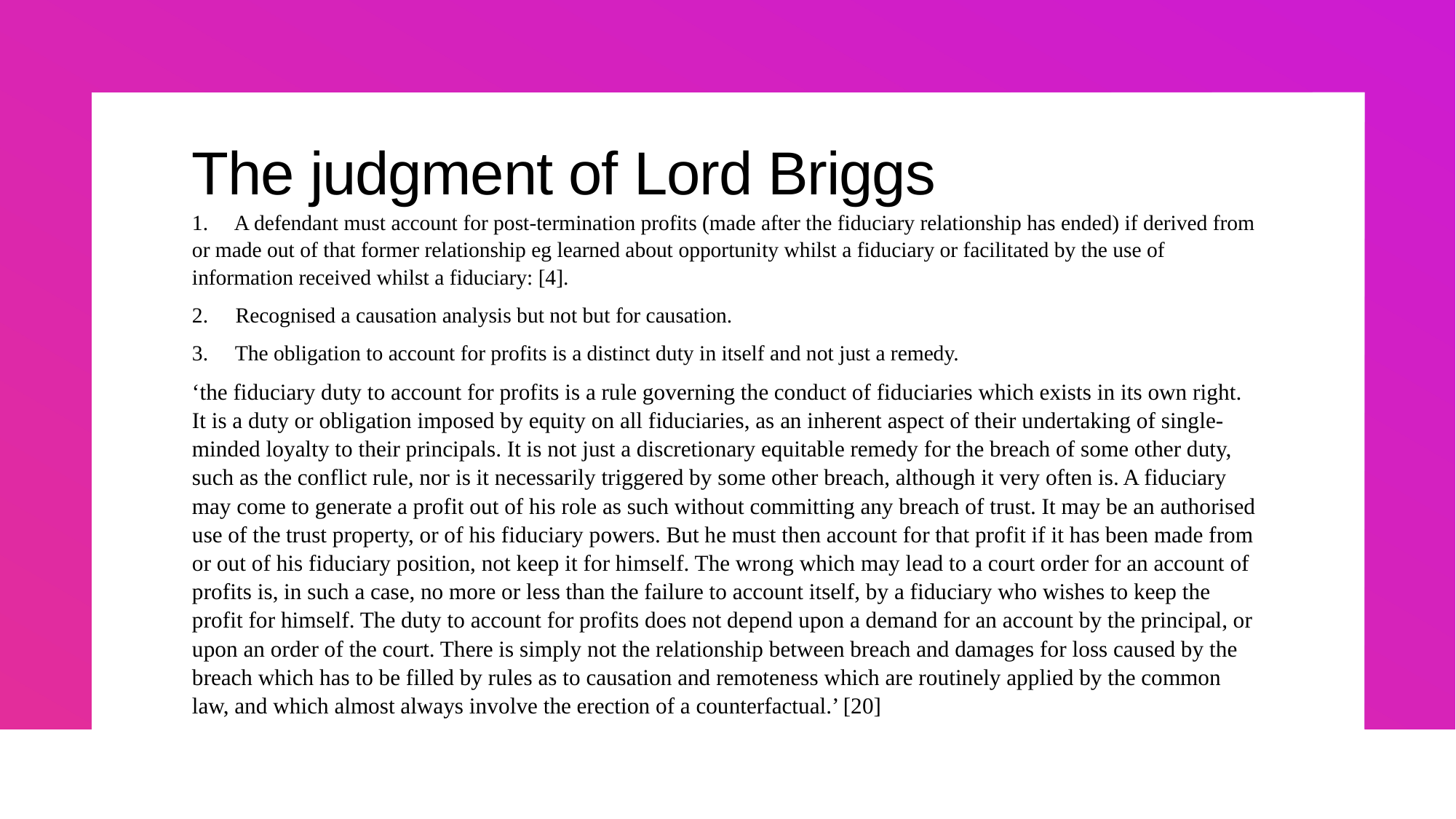

# The judgment of Lord Briggs
1.     A defendant must account for post-termination profits (made after the fiduciary relationship has ended) if derived from or made out of that former relationship eg learned about opportunity whilst a fiduciary or facilitated by the use of information received whilst a fiduciary: [4].
2.     Recognised a causation analysis but not but for causation.
3.     The obligation to account for profits is a distinct duty in itself and not just a remedy.
‘the fiduciary duty to account for profits is a rule governing the conduct of fiduciaries which exists in its own right. It is a duty or obligation imposed by equity on all fiduciaries, as an inherent aspect of their undertaking of single-minded loyalty to their principals. It is not just a discretionary equitable remedy for the breach of some other duty, such as the conflict rule, nor is it necessarily triggered by some other breach, although it very often is. A fiduciary may come to generate a profit out of his role as such without committing any breach of trust. It may be an authorised use of the trust property, or of his fiduciary powers. But he must then account for that profit if it has been made from or out of his fiduciary position, not keep it for himself. The wrong which may lead to a court order for an account of profits is, in such a case, no more or less than the failure to account itself, by a fiduciary who wishes to keep the profit for himself. The duty to account for profits does not depend upon a demand for an account by the principal, or upon an order of the court. There is simply not the relationship between breach and damages for loss caused by the breach which has to be filled by rules as to causation and remoteness which are routinely applied by the common law, and which almost always involve the erection of a counterfactual.’ [20]